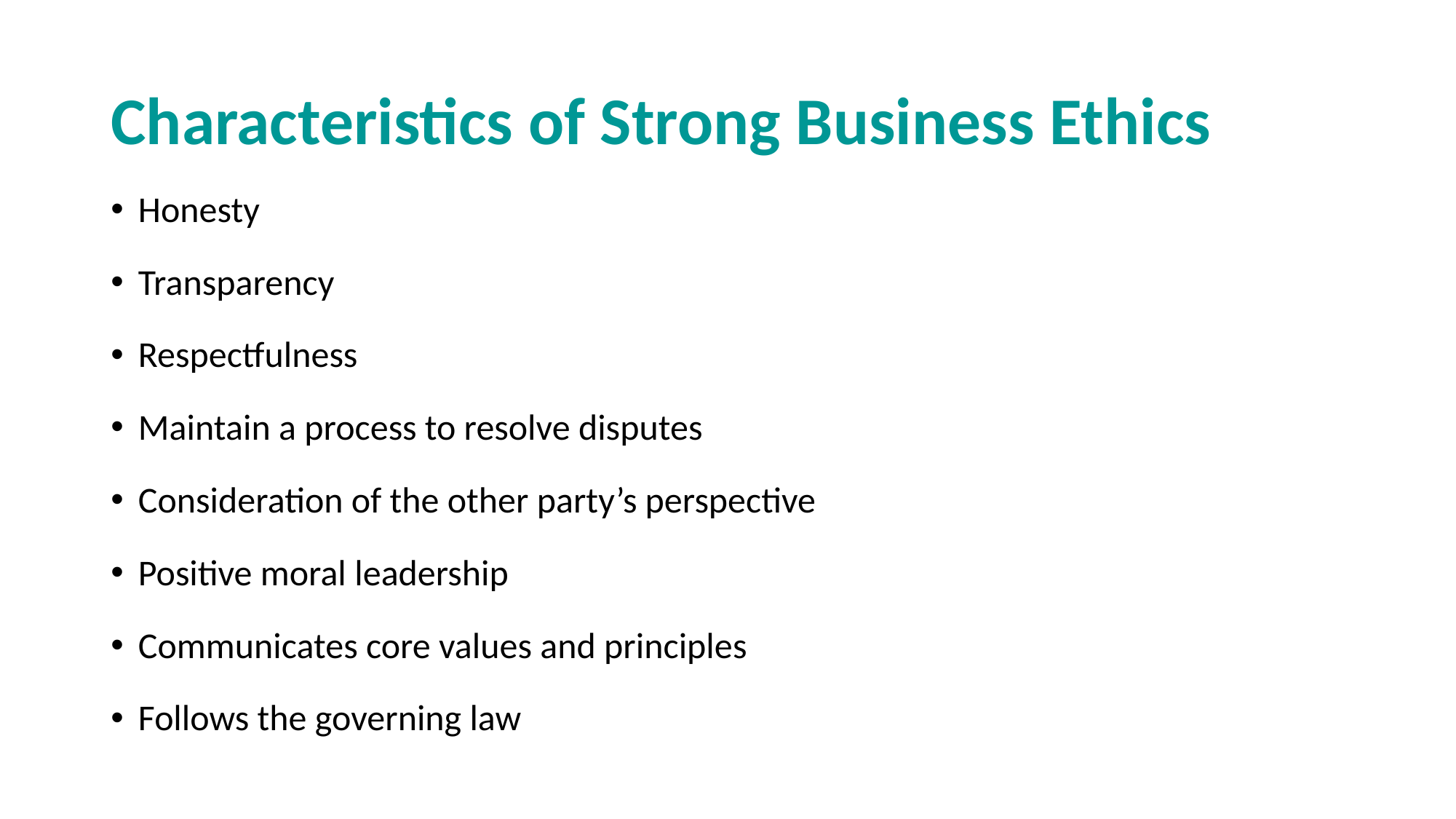

# Characteristics of Strong Business Ethics
Honesty
Transparency
Respectfulness
Maintain a process to resolve disputes
Consideration of the other party’s perspective
Positive moral leadership
Communicates core values and principles
Follows the governing law